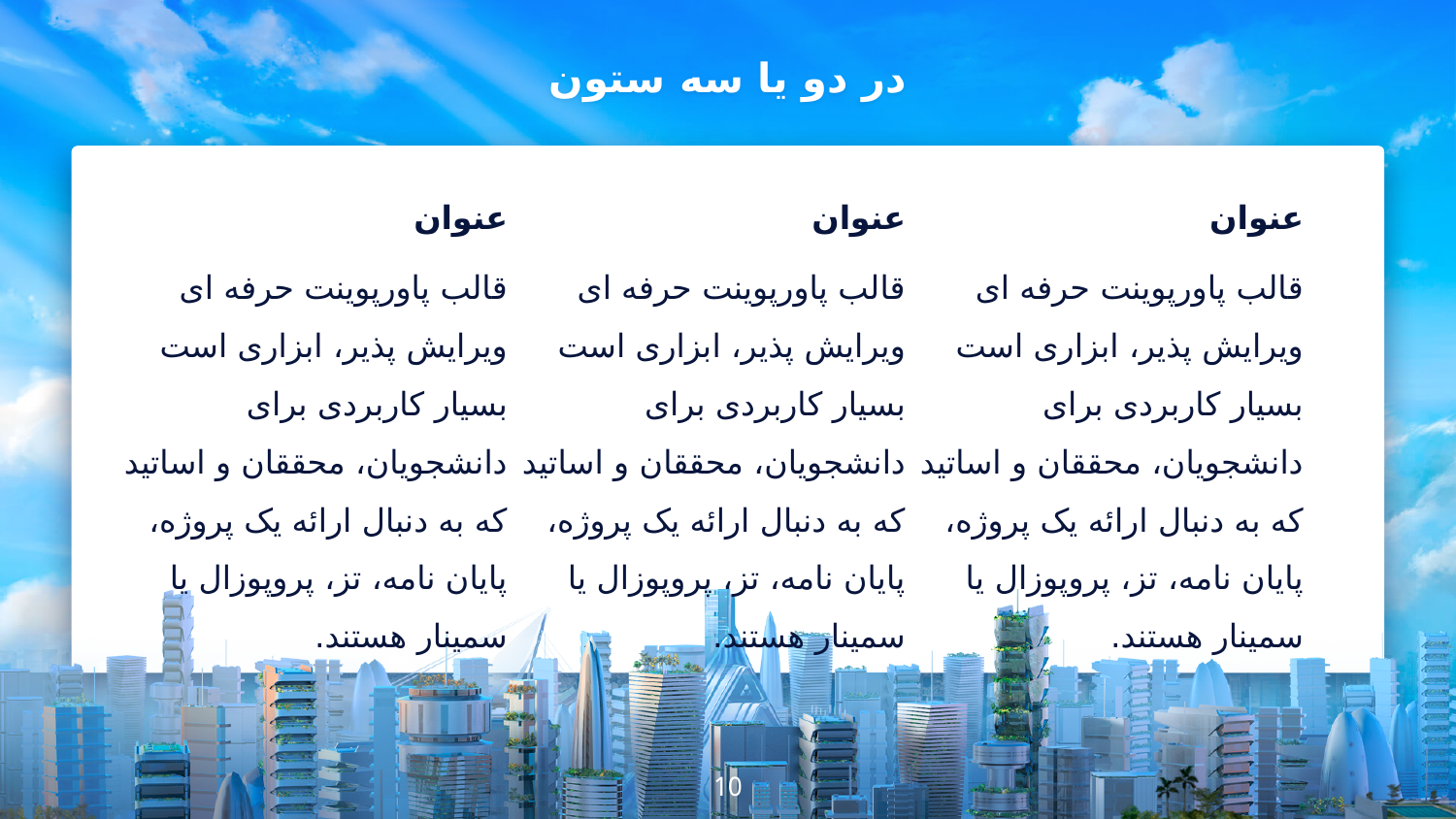

# در دو یا سه ستون
عنوان
قالب پاورپوینت حرفه ای ویرایش پذیر، ابزاری است بسیار کاربردی برای دانشجویان، محققان و اساتید که به دنبال ارائه یک پروژه، پایان نامه، تز، پروپوزال یا سمینار هستند.
عنوان
قالب پاورپوینت حرفه ای ویرایش پذیر، ابزاری است بسیار کاربردی برای دانشجویان، محققان و اساتید که به دنبال ارائه یک پروژه، پایان نامه، تز، پروپوزال یا سمینار هستند.
عنوان
قالب پاورپوینت حرفه ای ویرایش پذیر، ابزاری است بسیار کاربردی برای دانشجویان، محققان و اساتید که به دنبال ارائه یک پروژه، پایان نامه، تز، پروپوزال یا سمینار هستند.
10